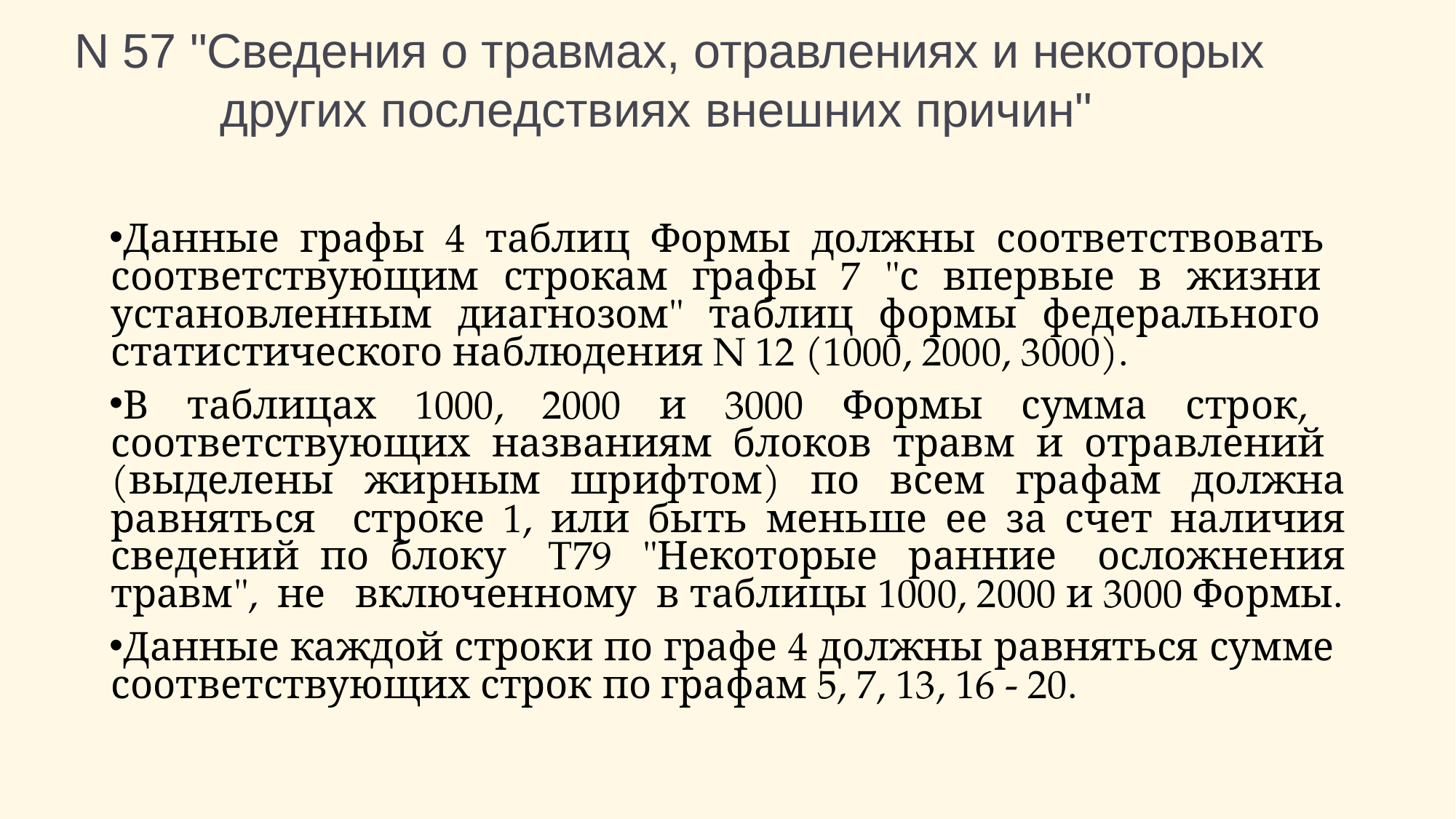

# N 57 "Сведения о травмах, отравлениях и некоторых  других последствиях внешних причин"
Данные графы 4 таблиц Формы должны соответствовать  соответствующим строкам графы 7 "с впервые в жизни  установленным диагнозом" таблиц формы федерального  статистического наблюдения N 12 (1000, 2000, 3000).
В таблицах 1000, 2000 и 3000 Формы сумма строк,  соответствующих названиям блоков травм и отравлений  (выделены жирным шрифтом) по всем графам должна равняться  строке 1, или быть меньше ее за счет наличия сведений по блоку  T79 "Некоторые ранние осложнения травм", не   включенному  в таблицы 1000, 2000 и 3000 Формы.
Данные каждой строки по графе 4 должны равняться сумме  соответствующих строк по графам 5, 7, 13, 16 - 20.